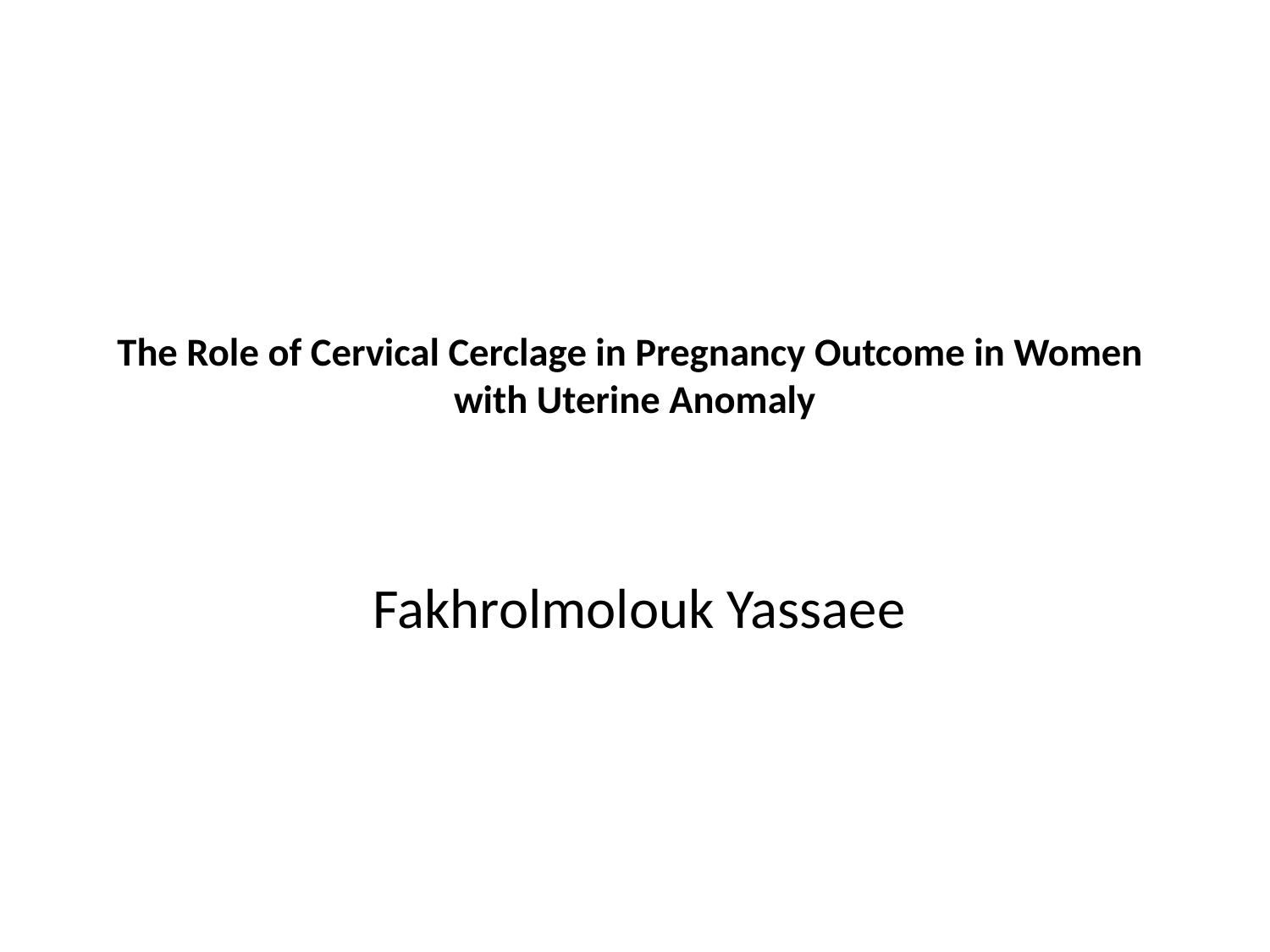

# The Role of Cervical Cerclage in Pregnancy Outcome in Women with Uterine Anomaly
Fakhrolmolouk Yassaee